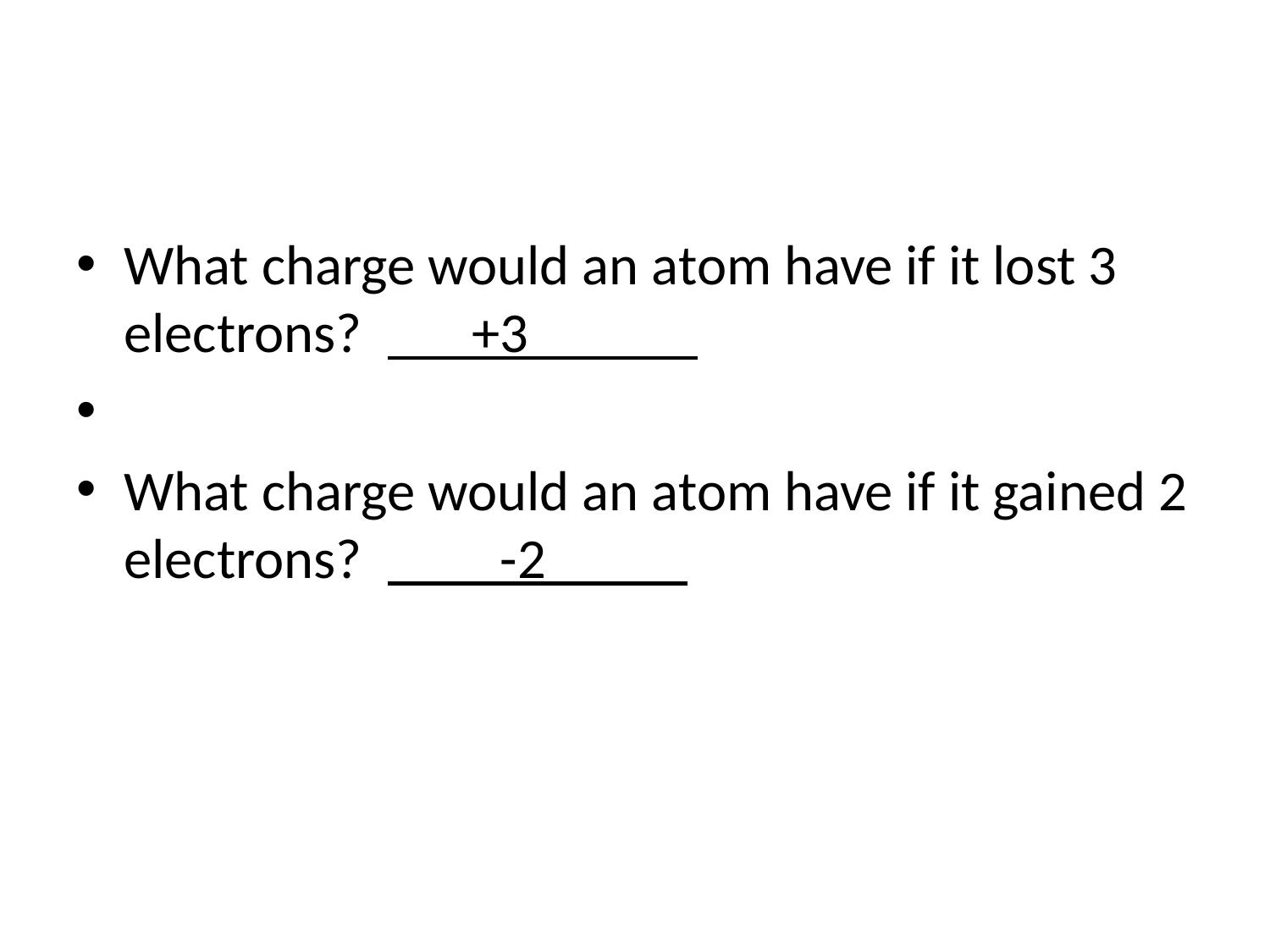

#
What charge would an atom have if it lost 3 electrons?  ___+3______

What charge would an atom have if it gained 2 electrons?  ____-2_____